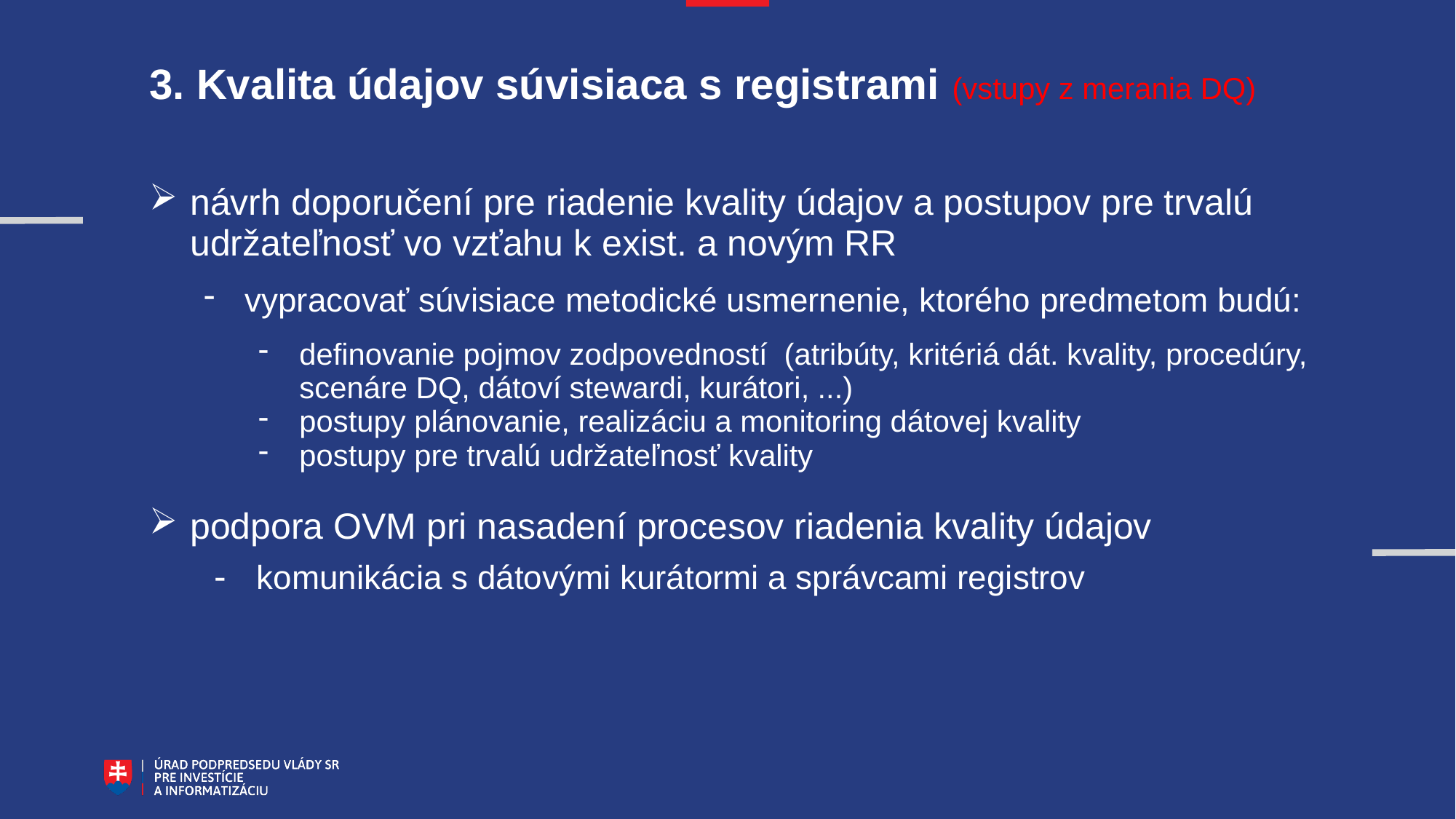

3. Kvalita údajov súvisiaca s registrami (vstupy z merania DQ)

návrh doporučení pre riadenie kvality údajov a postupov pre trvalú udržateľnosť vo vzťahu k exist. a novým RR
vypracovať súvisiace metodické usmernenie, ktorého predmetom budú:
definovanie pojmov zodpovedností  (atribúty, kritériá dát. kvality, procedúry, scenáre DQ, dátoví stewardi, kurátori, ...)
postupy plánovanie, realizáciu a monitoring dátovej kvality
postupy pre trvalú udržateľnosť kvality

podpora OVM pri nasadení procesov riadenia kvality údajov
 -   komunikácia s dátovými kurátormi a správcami registrov
Oblasť s najväčšou pridanou hodnotou: